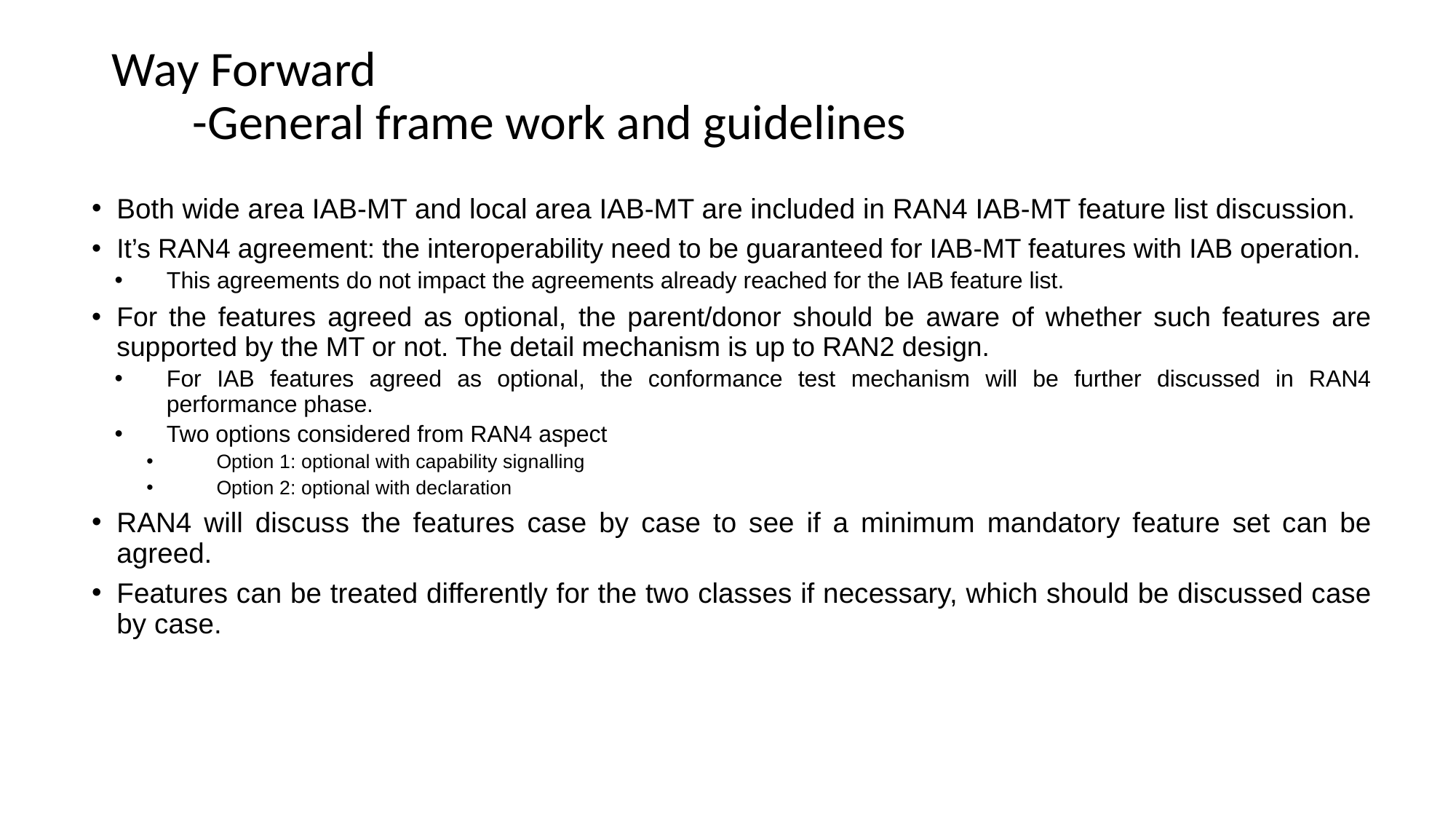

# Way Forward -General frame work and guidelines
Both wide area IAB-MT and local area IAB-MT are included in RAN4 IAB-MT feature list discussion.
It’s RAN4 agreement: the interoperability need to be guaranteed for IAB-MT features with IAB operation.
This agreements do not impact the agreements already reached for the IAB feature list.
For the features agreed as optional, the parent/donor should be aware of whether such features are supported by the MT or not. The detail mechanism is up to RAN2 design.
For IAB features agreed as optional, the conformance test mechanism will be further discussed in RAN4 performance phase.
Two options considered from RAN4 aspect
Option 1: optional with capability signalling
Option 2: optional with declaration
RAN4 will discuss the features case by case to see if a minimum mandatory feature set can be agreed.
Features can be treated differently for the two classes if necessary, which should be discussed case by case.